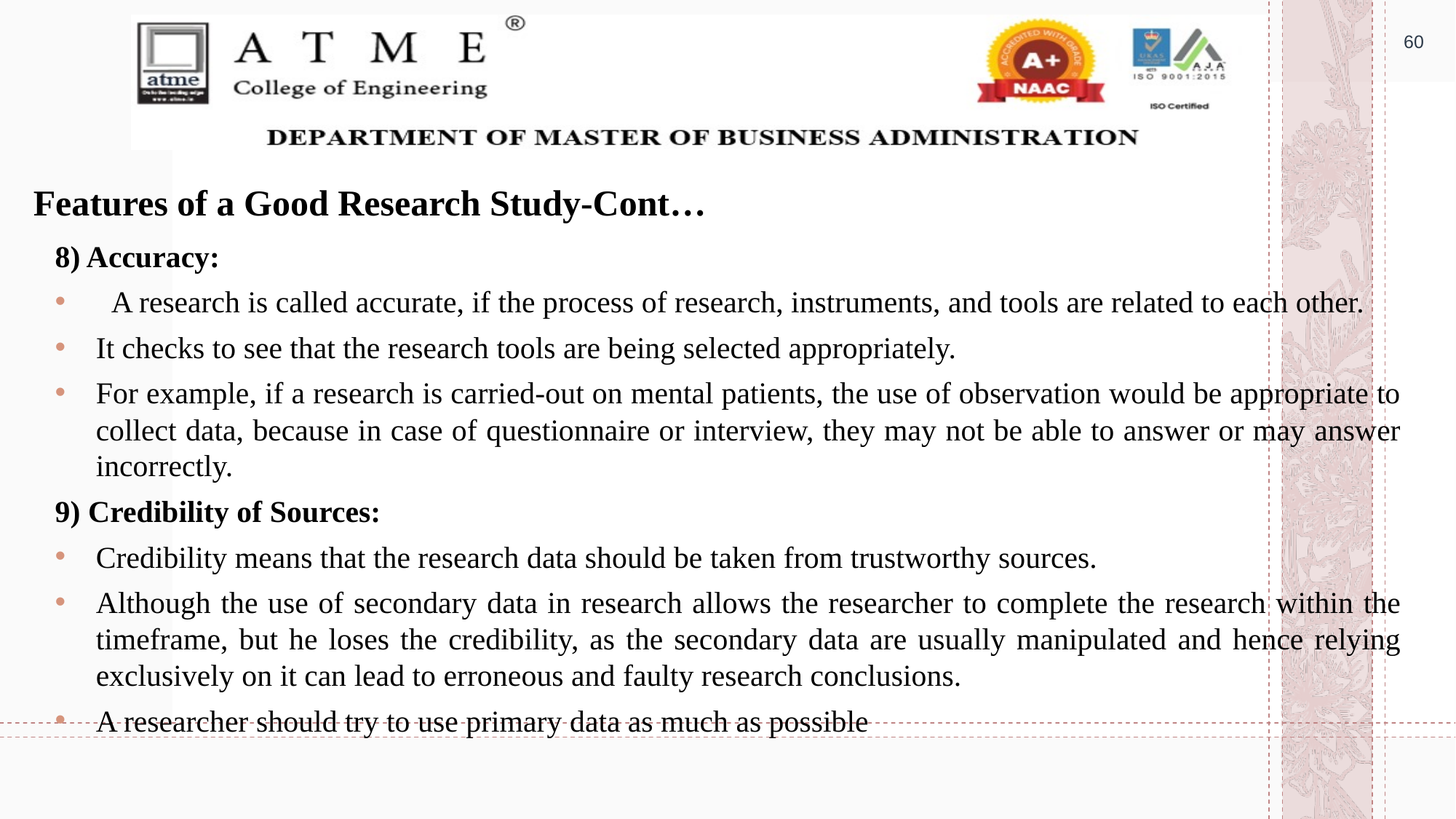

60
# Features of a Good Research Study-Cont…
8) Accuracy:
  A research is called accurate, if the process of research, instruments, and tools are related to each other.
It checks to see that the research tools are being selected appropriately.
For example, if a research is carried-out on mental patients, the use of observation would be appropriate to collect data, because in case of questionnaire or interview, they may not be able to answer or may answer incorrectly.
9) Credibility of Sources:
Credibility means that the research data should be taken from trustworthy sources.
Although the use of secondary data in research allows the researcher to complete the research within the timeframe, but he loses the credibility, as the secondary data are usually manipulated and hence relying exclusively on it can lead to erroneous and faulty research conclusions.
A researcher should try to use primary data as much as possible